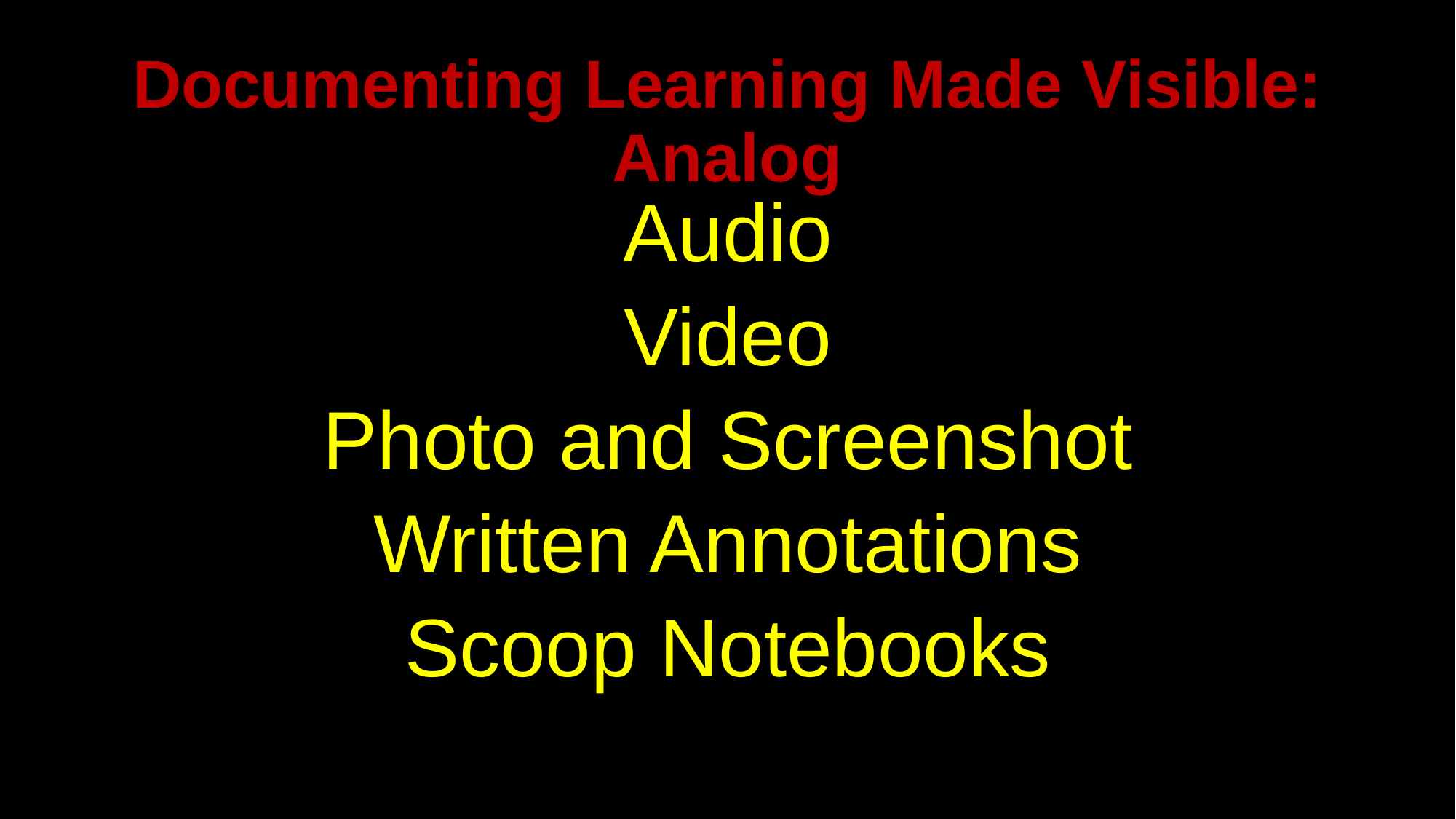

# Documenting Learning Made Visible: Analog
Audio
Video
Photo and Screenshot
Written Annotations
Scoop Notebooks